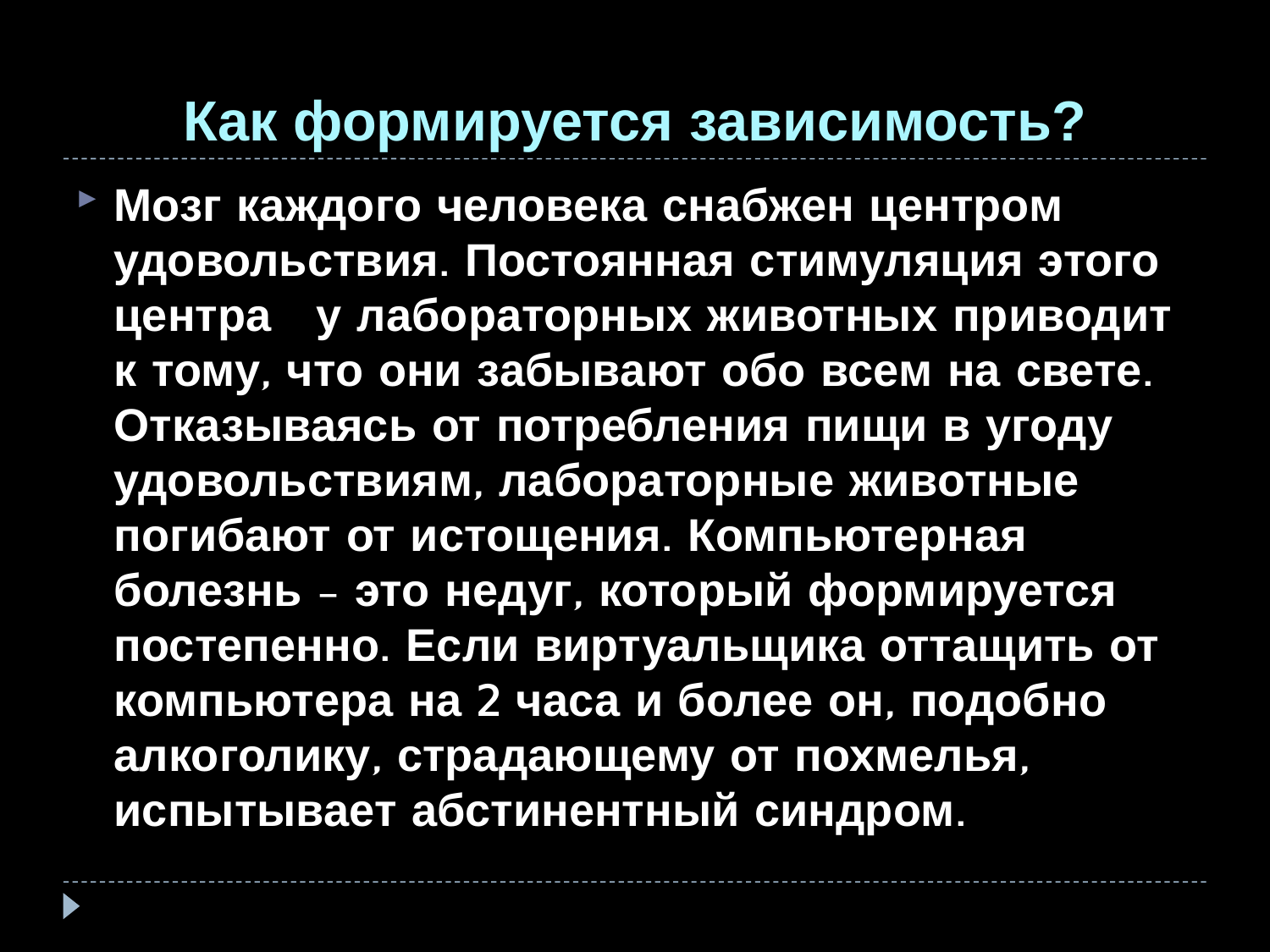

# Как формируется зависимость?
Мозг каждого человека снабжен центром удовольствия. Постоянная стимуляция этого центра   у лабораторных животных приводит к тому, что они забывают обо всем на свете. Отказываясь от потребления пищи в угоду удовольствиям, лабораторные животные погибают от истощения. Компьютерная болезнь – это недуг, который формируется постепенно. Если виртуальщика оттащить от компьютера на 2 часа и более он, подобно алкоголику, страдающему от похмелья, испытывает абстинентный синдром.